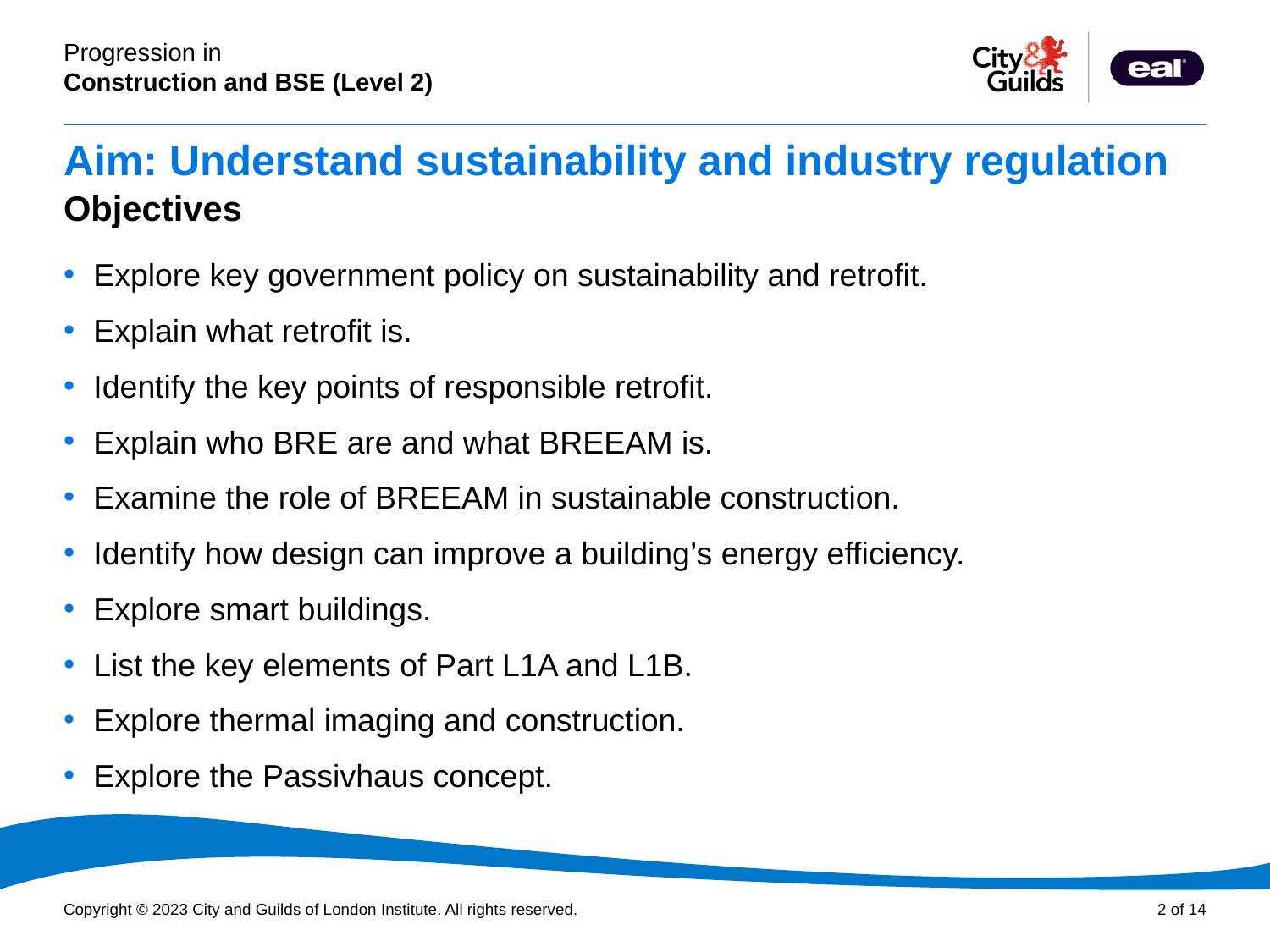

# Aim: Understand sustainability and industry regulation
Objectives
Explore key government policy on sustainability and retrofit.
Explain what retrofit is.
Identify the key points of responsible retrofit.
Explain who BRE are and what BREEAM is.
Examine the role of BREEAM in sustainable construction.
Identify how design can improve a building’s energy efficiency.
Explore smart buildings.
List the key elements of Part L1A and L1B.
Explore thermal imaging and construction.
Explore the Passivhaus concept.